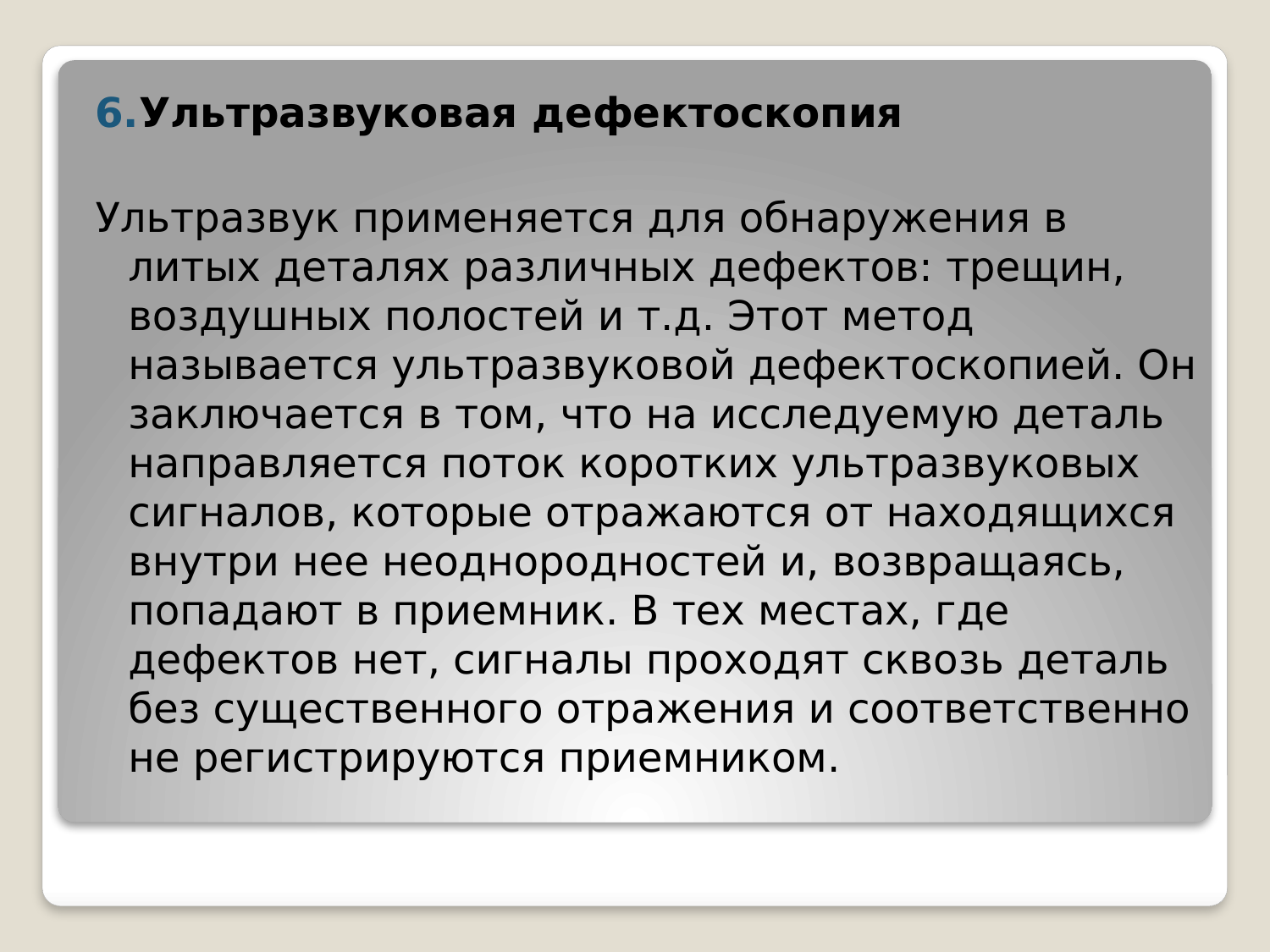

6.Ультразвуковая дефектоскопия

Ультразвук применяется для обнаружения в литых деталях различных дефектов: трещин, воздушных полостей и т.д. Этот метод называется ультразвуковой дефектоскопией. Он заключается в том, что на исследуемую деталь направляется поток коротких ультразвуковых сигналов, которые отражаются от находящихся внутри нее неоднородностей и, возвращаясь, попадают в приемник. В тех местах, где дефектов нет, сигналы проходят сквозь деталь без существенного отражения и соответственно не регистрируются приемником.

#